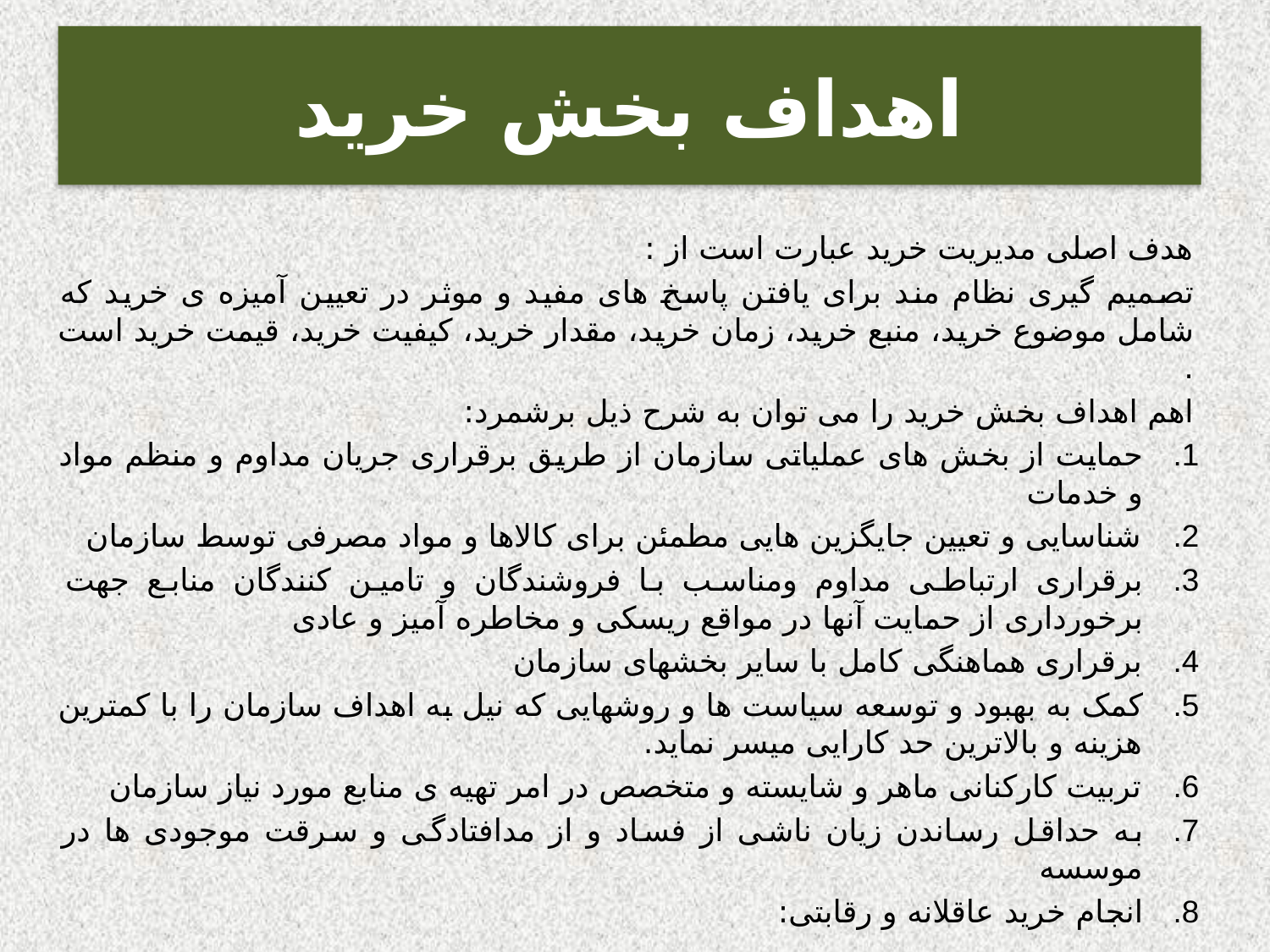

# اهداف بخش خرید
هدف اصلی مدیریت خرید عبارت است از :
تصمیم گیری نظام مند برای یافتن پاسخ های مفید و موثر در تعیین آمیزه ی خرید که شامل موضوع خرید، منبع خرید، زمان خرید، مقدار خرید، کیفیت خرید، قیمت خرید است .
اهم اهداف بخش خرید را می توان به شرح ذیل برشمرد:
حمایت از بخش های عملیاتی سازمان از طریق برقراری جریان مداوم و منظم مواد و خدمات
شناسایی و تعیین جایگزین هایی مطمئن برای کالاها و مواد مصرفی توسط سازمان
برقراری ارتباطی مداوم ومناسب با فروشندگان و تامین کنندگان منابع جهت برخورداری از حمایت آنها در مواقع ریسکی و مخاطره آمیز و عادی
برقراری هماهنگی کامل با سایر بخشهای سازمان
کمک به بهبود و توسعه سیاست ها و روشهایی که نیل به اهداف سازمان را با کمترین هزینه و بالاترین حد کارایی میسر نماید.
تربیت کارکنانی ماهر و شایسته و متخصص در امر تهیه ی منابع مورد نیاز سازمان
به حداقل رساندن زیان ناشی از فساد و از مدافتادگی و سرقت موجودی ها در موسسه
انجام خرید عاقلانه و رقابتی: